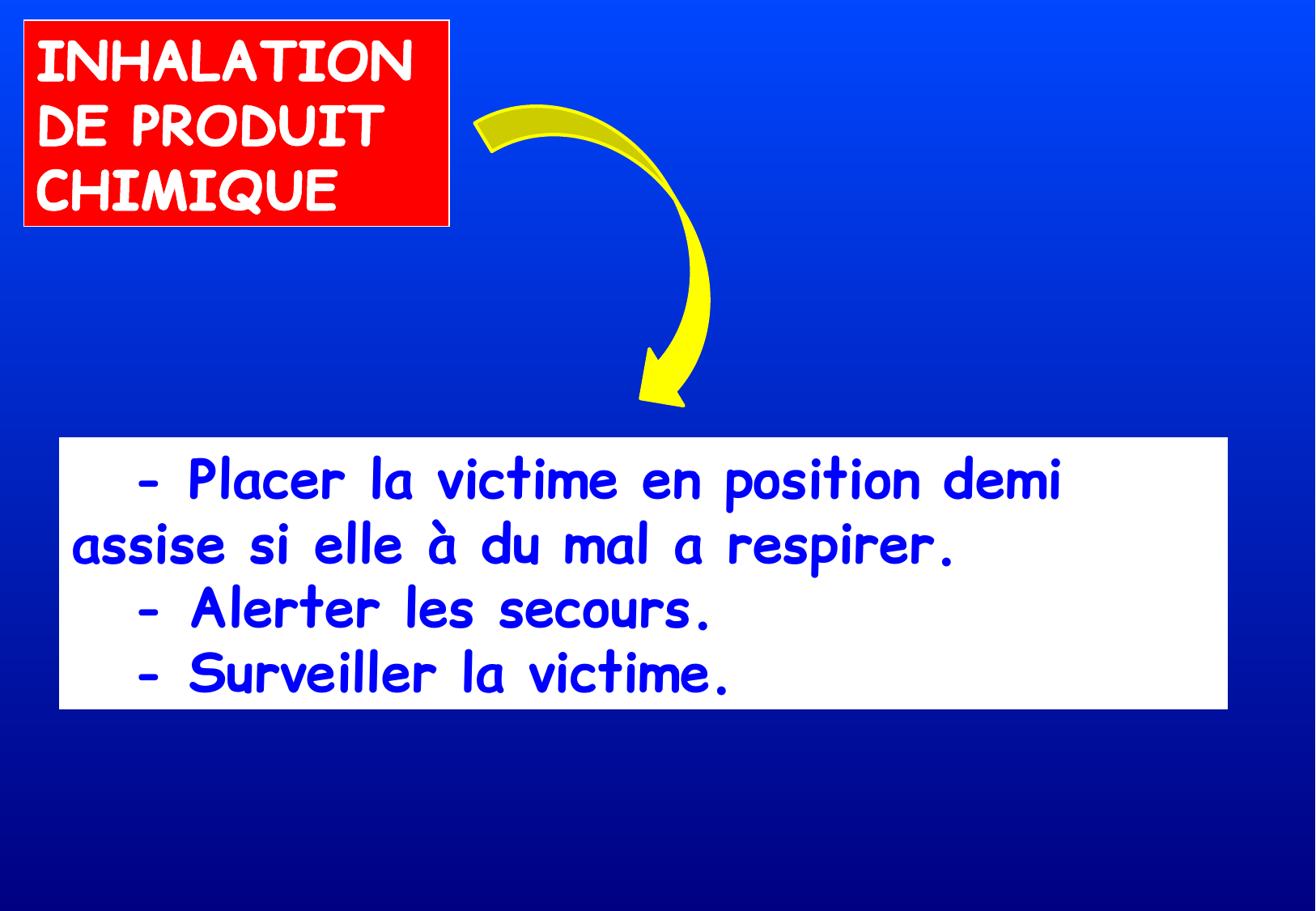

INHALATION
DE PRODUIT
CHIMIQUE

- Placer la victime en position demi assise si elle à du mal a respirer.
- Alerter les secours.
- Surveiller la victime.